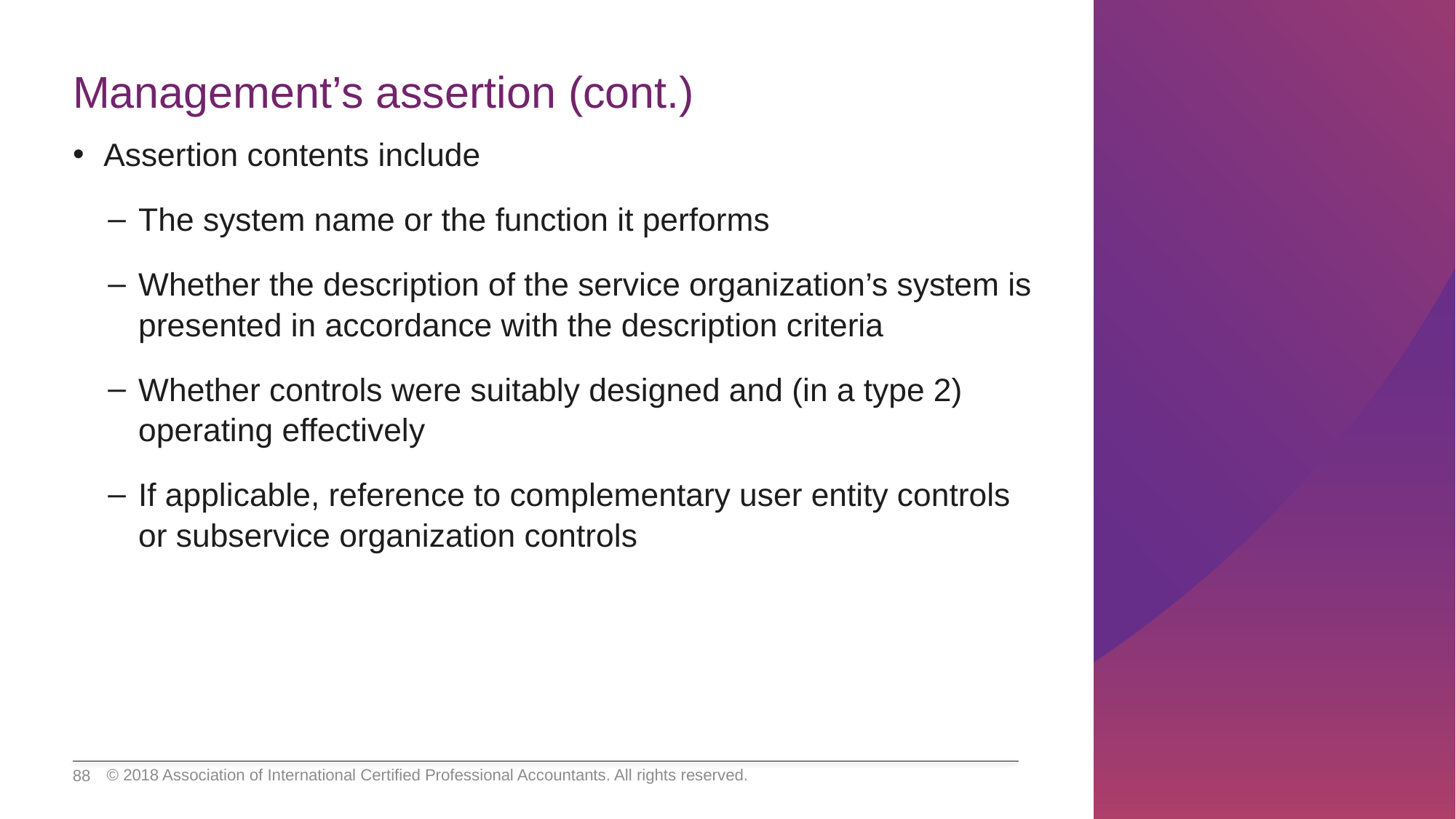

# Management’s assertion (cont.)
Assertion contents include
The system name or the function it performs
Whether the description of the service organization’s system is presented in accordance with the description criteria
Whether controls were suitably designed and (in a type 2) operating effectively
If applicable, reference to complementary user entity controls or subservice organization controls

© 2018 Association of International Certified Professional Accountants. All rights reserved.
88